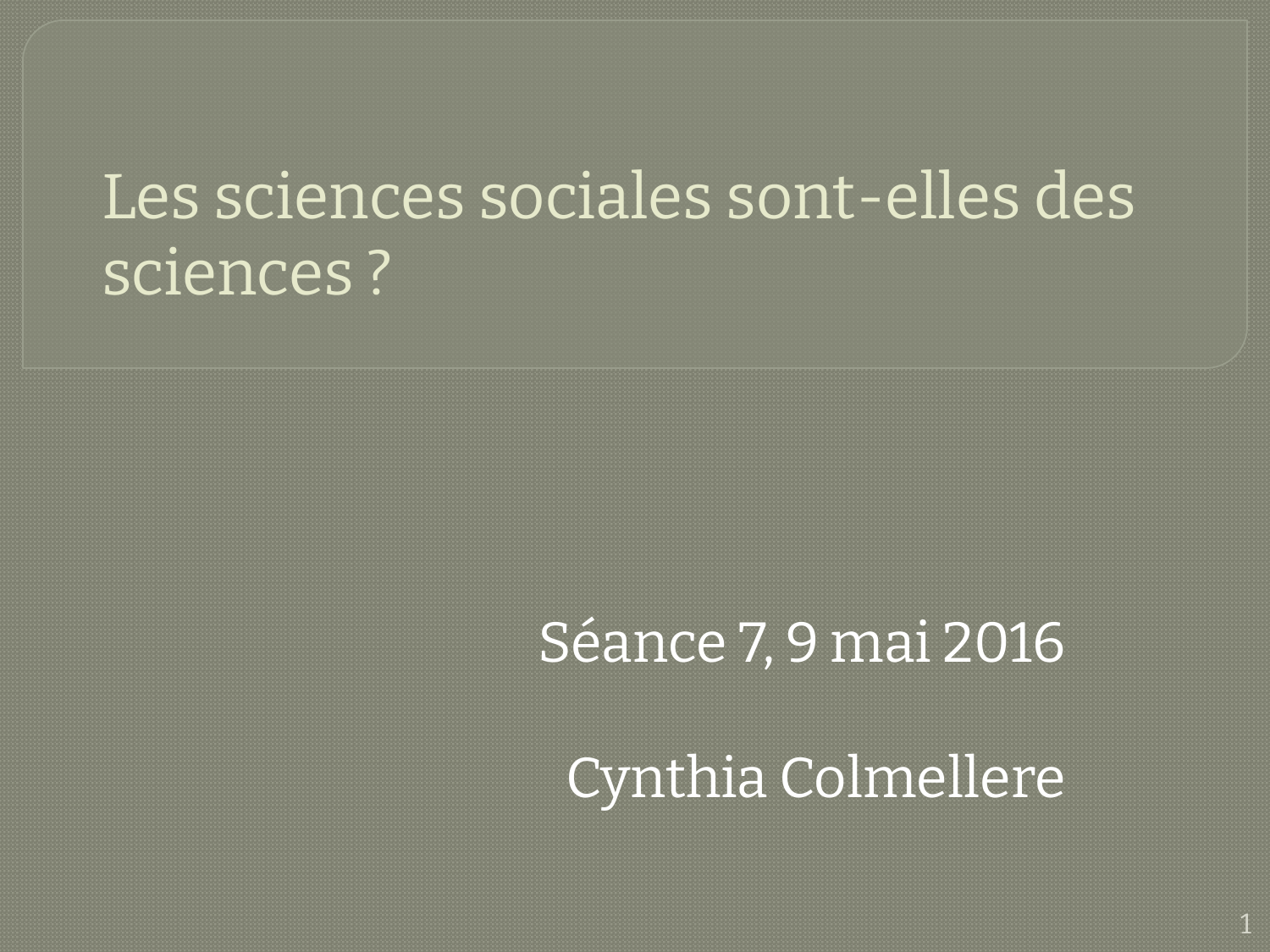

# Les sciences sociales sont-elles des sciences ?
Séance 7, 9 mai 2016

Cynthia Colmellere

1